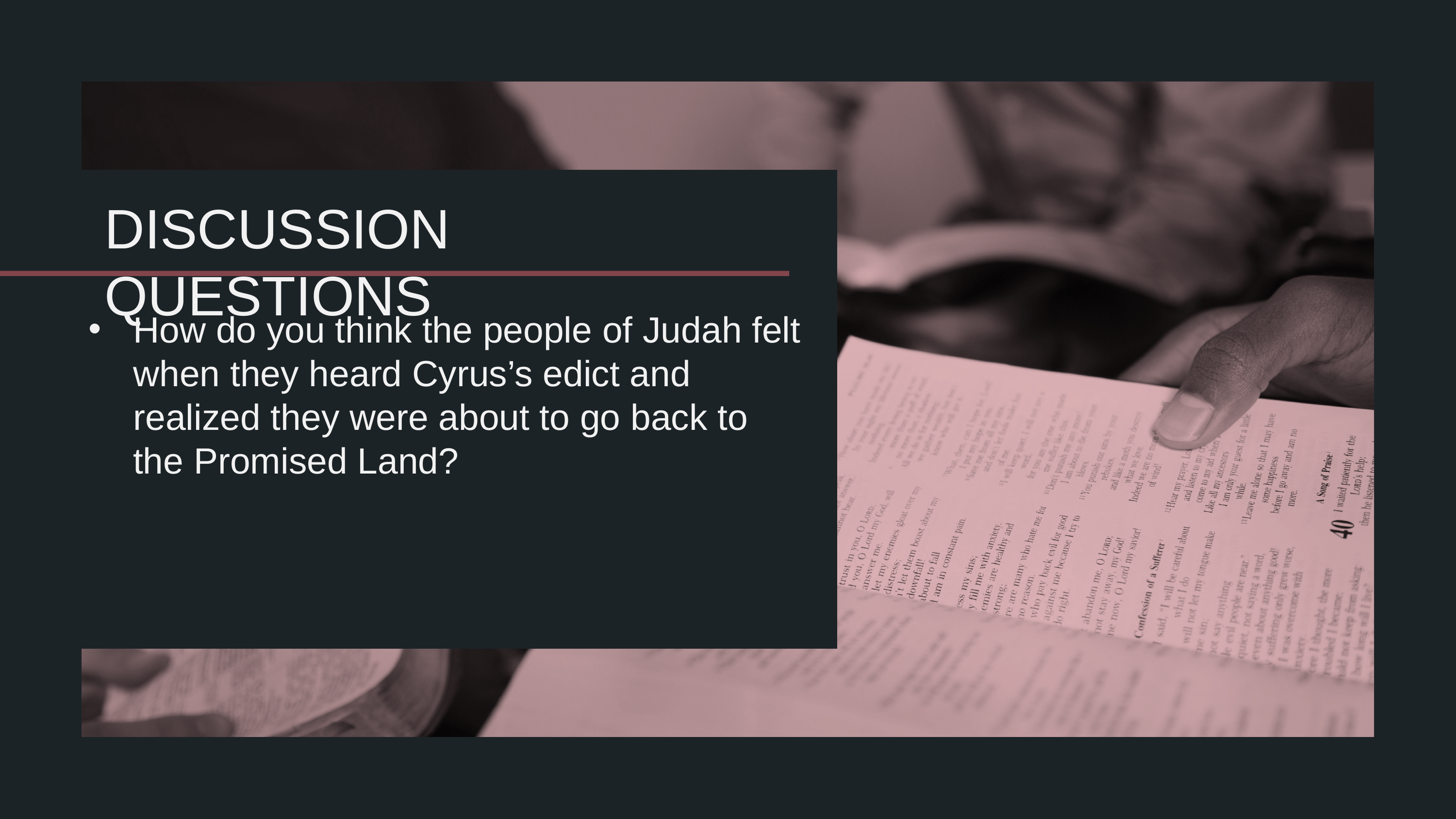

How do you think the people of Judah felt when they heard Cyrus’s edict and realized they were about to go back to the Promised Land?